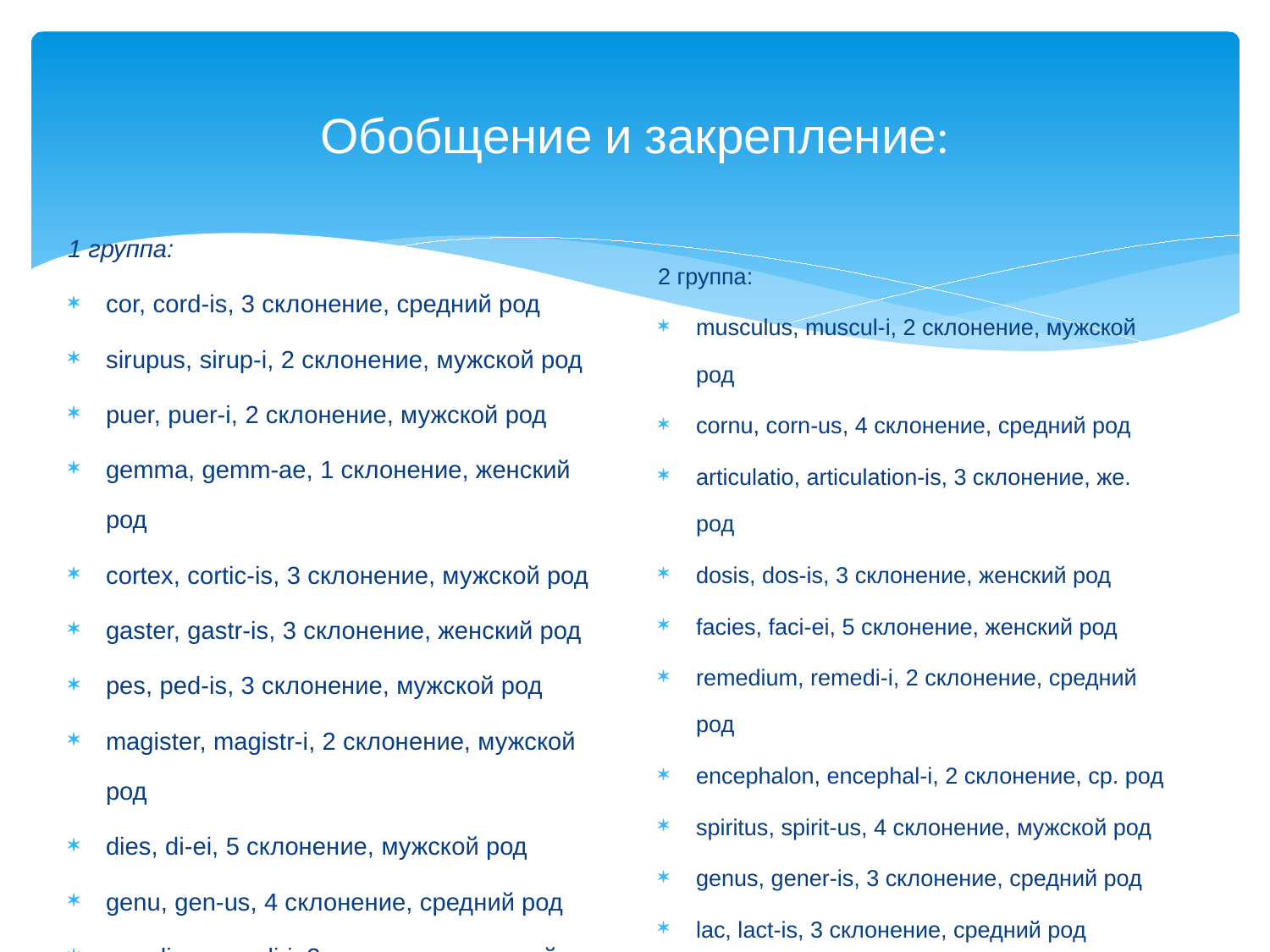

# Обобщение и закрепление:
1 группа:
cor, cord-is, 3 склонение, средний род
sirupus, sirup-i, 2 склонение, мужской род
puer, puer-i, 2 склонение, мужской род
gemma, gemm-ae, 1 склонение, женский род
cortex, cortic-is, 3 склонение, мужской род
gaster, gastr-is, 3 склонение, женский род
pes, ped-is, 3 склонение, мужской род
magister, magistr-i, 2 склонение, мужской род
dies, di-ei, 5 склонение, мужской род
genu, gen-us, 4 склонение, средний род
ganglion, gangli-i, 2 склонение, средний род

2 группа:
musculus, muscul-i, 2 склонение, мужской род
cornu, corn-us, 4 склонение, средний род
articulatio, articulation-is, 3 склонение, же. род
dosis, dos-is, 3 склонение, женский род
facies, faci-ei, 5 склонение, женский род
remedium, remedi-i, 2 склонение, средний род
encephalon, encephal-i, 2 склонение, ср. род
spiritus, spirit-us, 4 склонение, мужской род
genus, gener-is, 3 склонение, средний род
lac, lact-is, 3 склонение, средний род
flos, flor-is, 3 склонение, мужской род